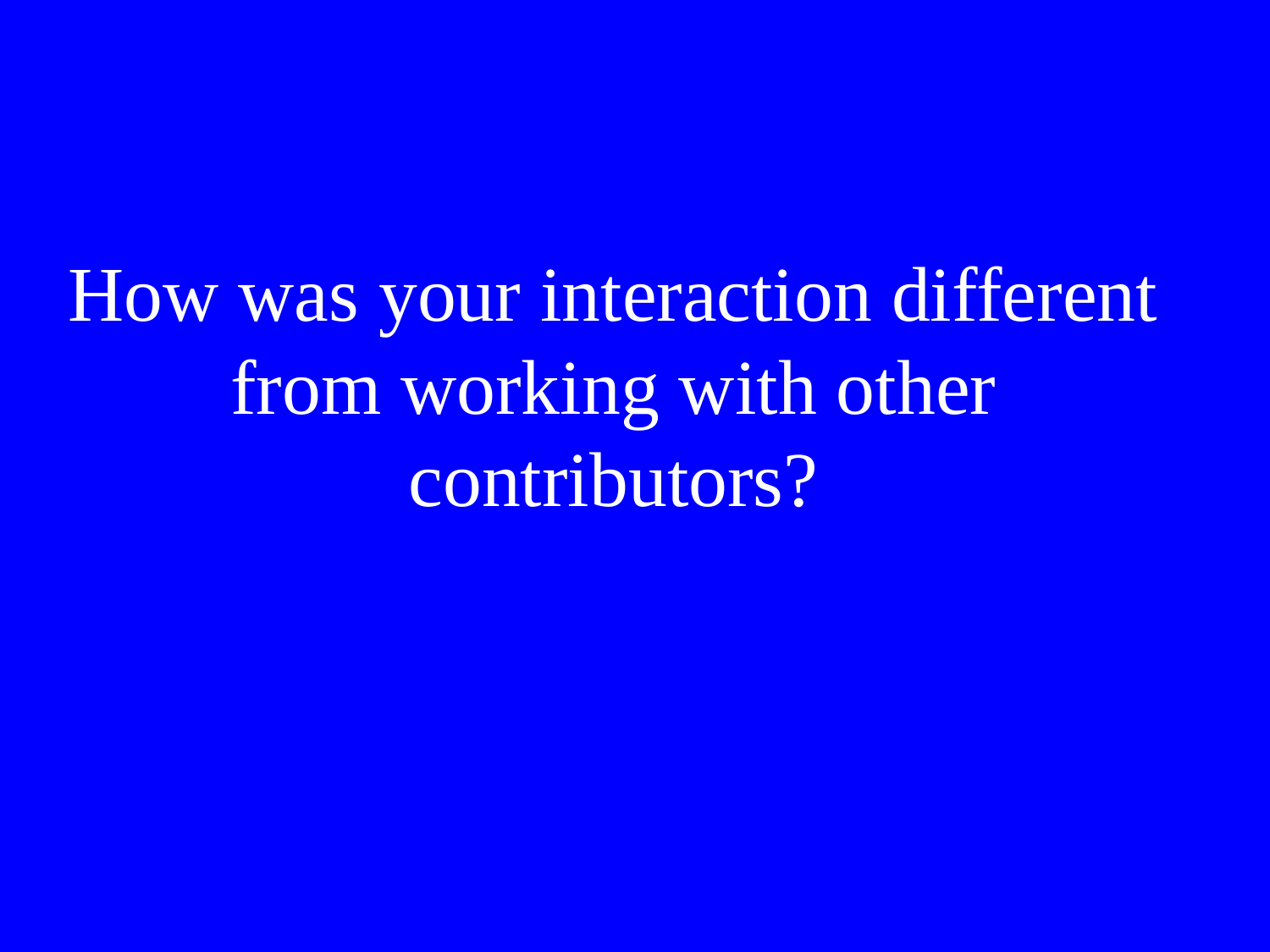

# How was your interaction different from working with other contributors?